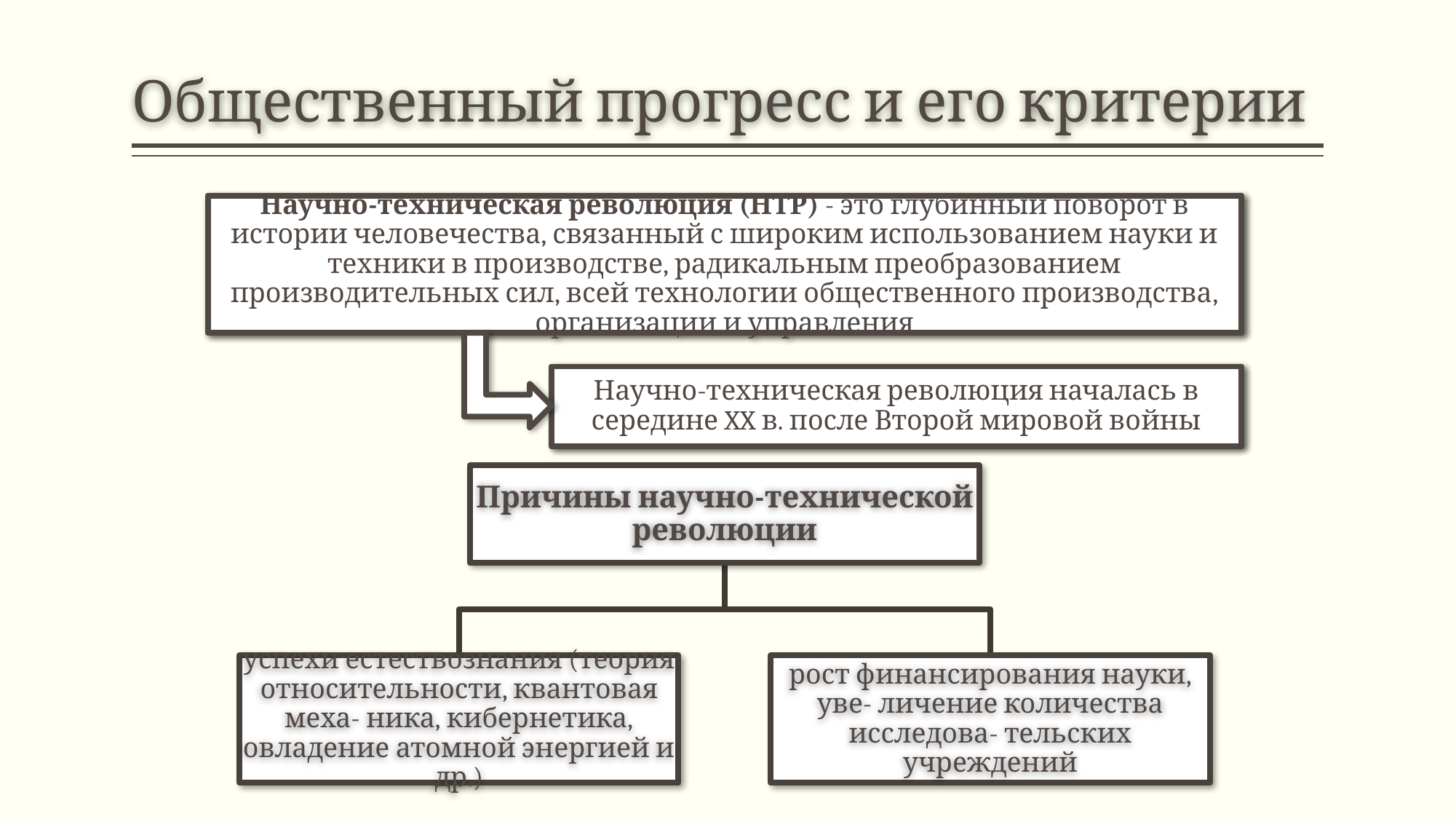

# Общественный прогресс и его критерии

Научно-техническая революция (НТР) - это глубинный поворот в истории человечества, связанный с широким использованием науки и техники в производстве, радикальным преобразованием производительных сил, всей технологии общественного производства, организации и управления

Научно-техническая революция началась в середине XX в. после Второй мировой войны

Причины научно-технической революции

успехи естествознания (теория относительности, квантовая меха- ника, кибернетика, овладение атомной энергией и др.)

рост финансирования науки, уве- личение количества исследова- тельских учреждений